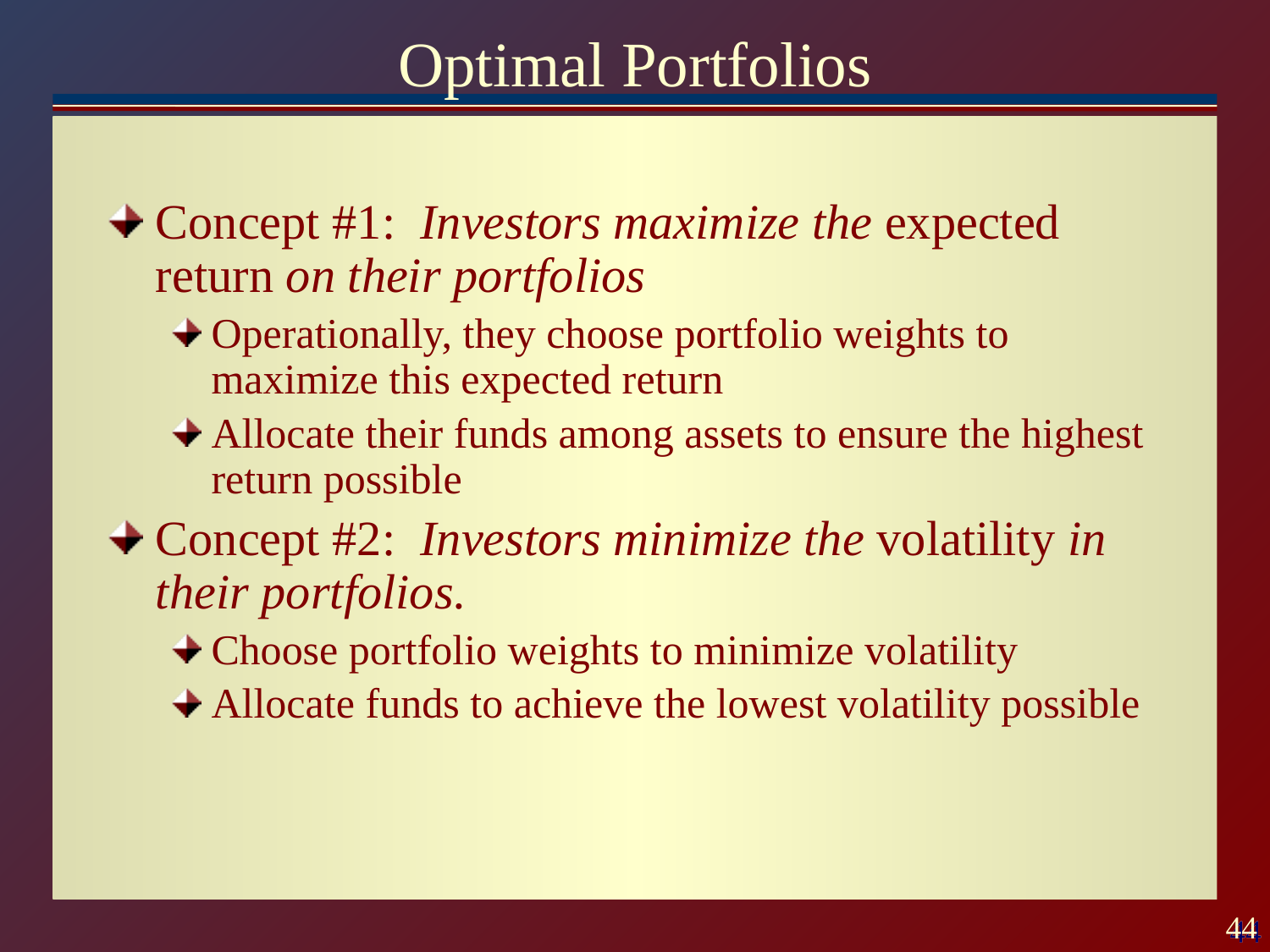

# Optimal Portfolios
Concept #1:  Investors maximize the expected return on their portfolios
Operationally, they choose portfolio weights to maximize this expected return
Allocate their funds among assets to ensure the highest return possible
Concept #2:  Investors minimize the volatility in their portfolios.
Choose portfolio weights to minimize volatility
Allocate funds to achieve the lowest volatility possible